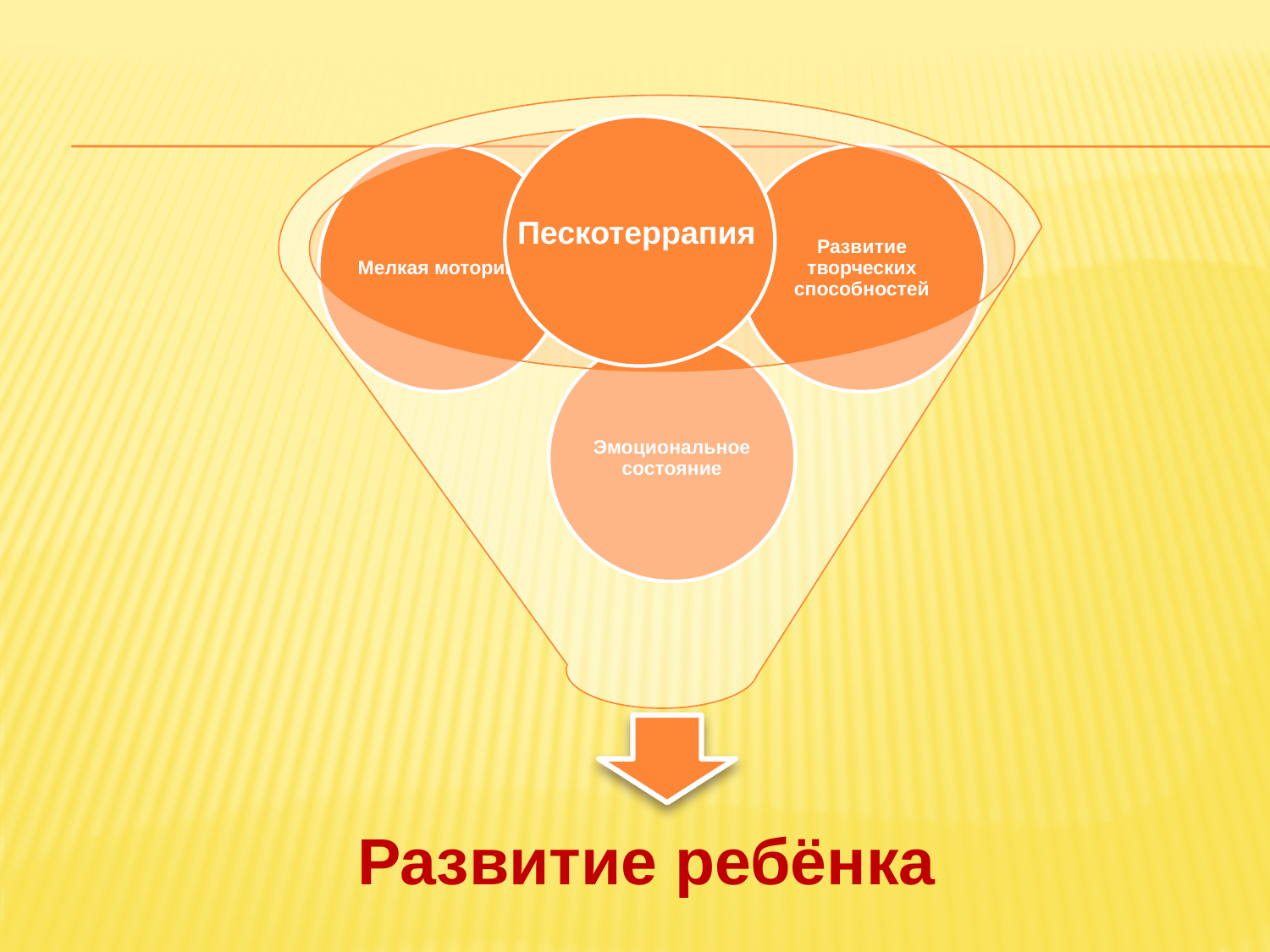

Развитие ребёнка
Эмоциональное состояние
Мелкая моторика
Развитие творческих способностей

Пескотеррапия